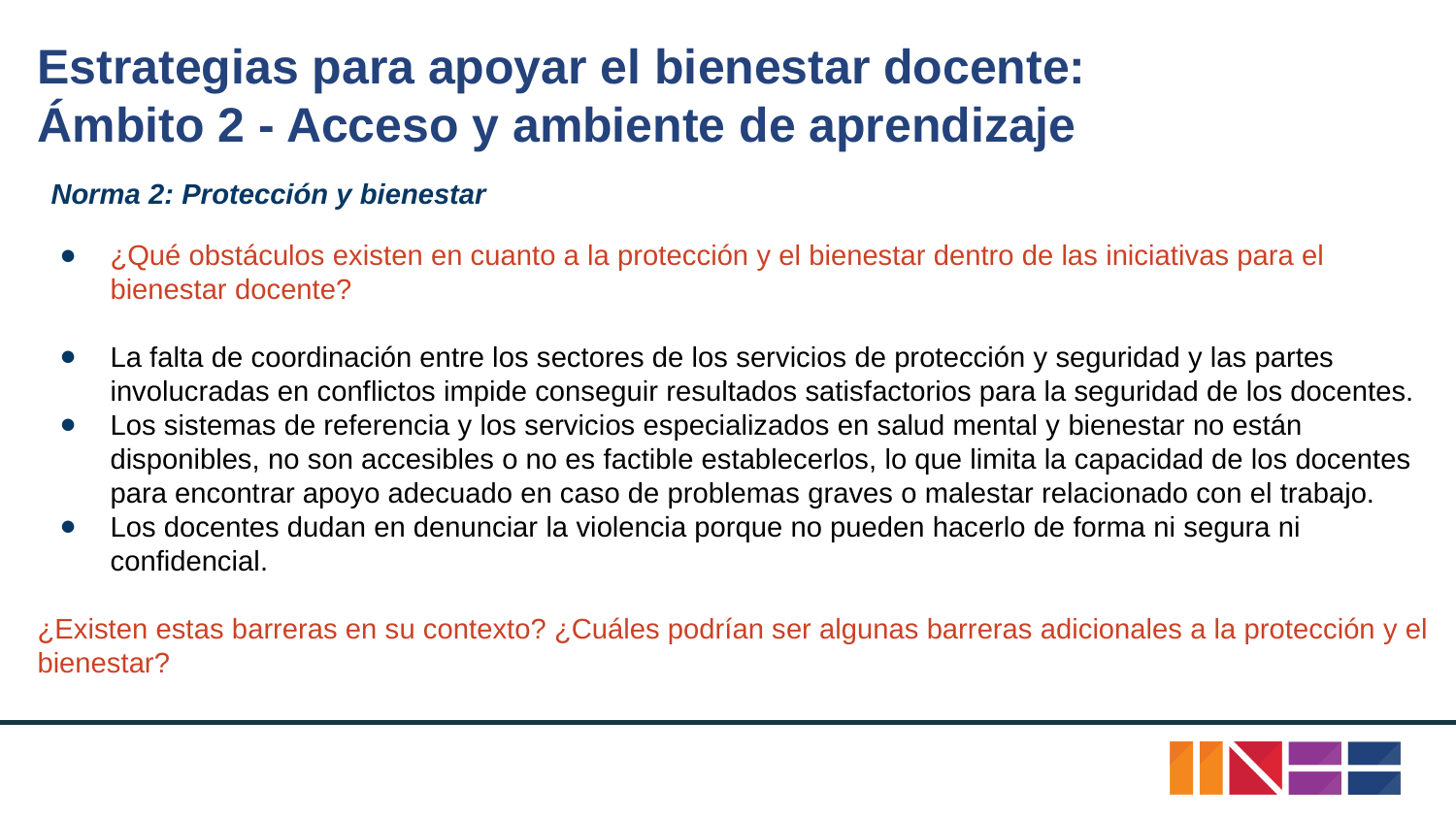

# Estrategias para apoyar el bienestar docente:
Ámbito 2 - Acceso y ambiente de aprendizaje

Norma 2: Protección y bienestar

¿Qué obstáculos existen en cuanto a la protección y el bienestar dentro de las iniciativas para el bienestar docente?

La falta de coordinación entre los sectores de los servicios de protección y seguridad y las partes involucradas en conflictos impide conseguir resultados satisfactorios para la seguridad de los docentes.
Los sistemas de referencia y los servicios especializados en salud mental y bienestar no están disponibles, no son accesibles o no es factible establecerlos, lo que limita la capacidad de los docentes para encontrar apoyo adecuado en caso de problemas graves o malestar relacionado con el trabajo.
Los docentes dudan en denunciar la violencia porque no pueden hacerlo de forma ni segura ni confidencial.

¿Existen estas barreras en su contexto? ¿Cuáles podrían ser algunas barreras adicionales a la protección y el bienestar?